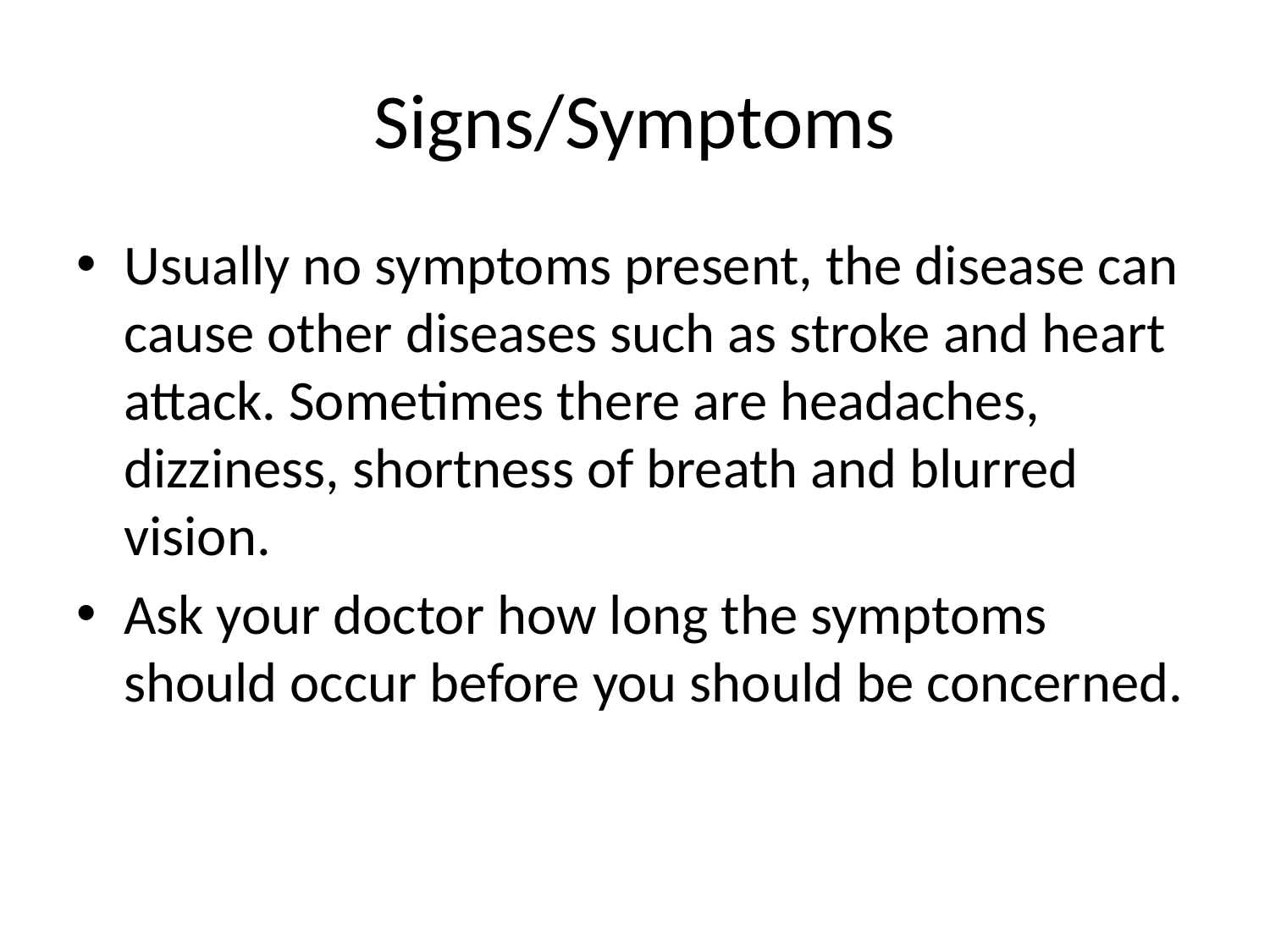

# Signs/Symptoms
Usually no symptoms present, the disease can cause other diseases such as stroke and heart attack. Sometimes there are headaches, dizziness, shortness of breath and blurred vision.
Ask your doctor how long the symptoms should occur before you should be concerned.